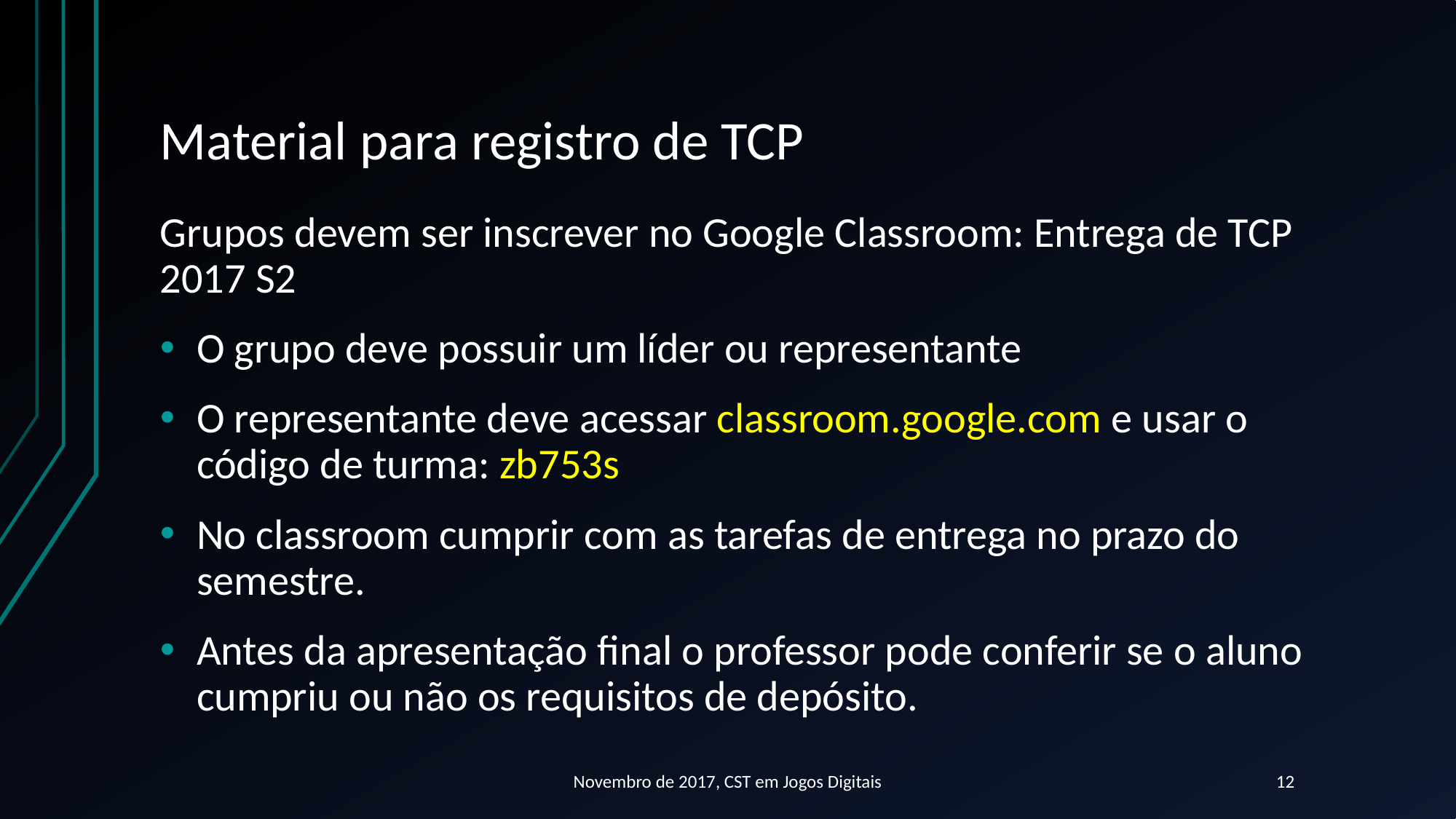

# Material para registro de TCP
Grupos devem ser inscrever no Google Classroom: Entrega de TCP 2017 S2
O grupo deve possuir um líder ou representante
O representante deve acessar classroom.google.com e usar o código de turma: zb753s
No classroom cumprir com as tarefas de entrega no prazo do semestre.
Antes da apresentação final o professor pode conferir se o aluno cumpriu ou não os requisitos de depósito.

Novembro de 2017, CST em Jogos Digitais
12